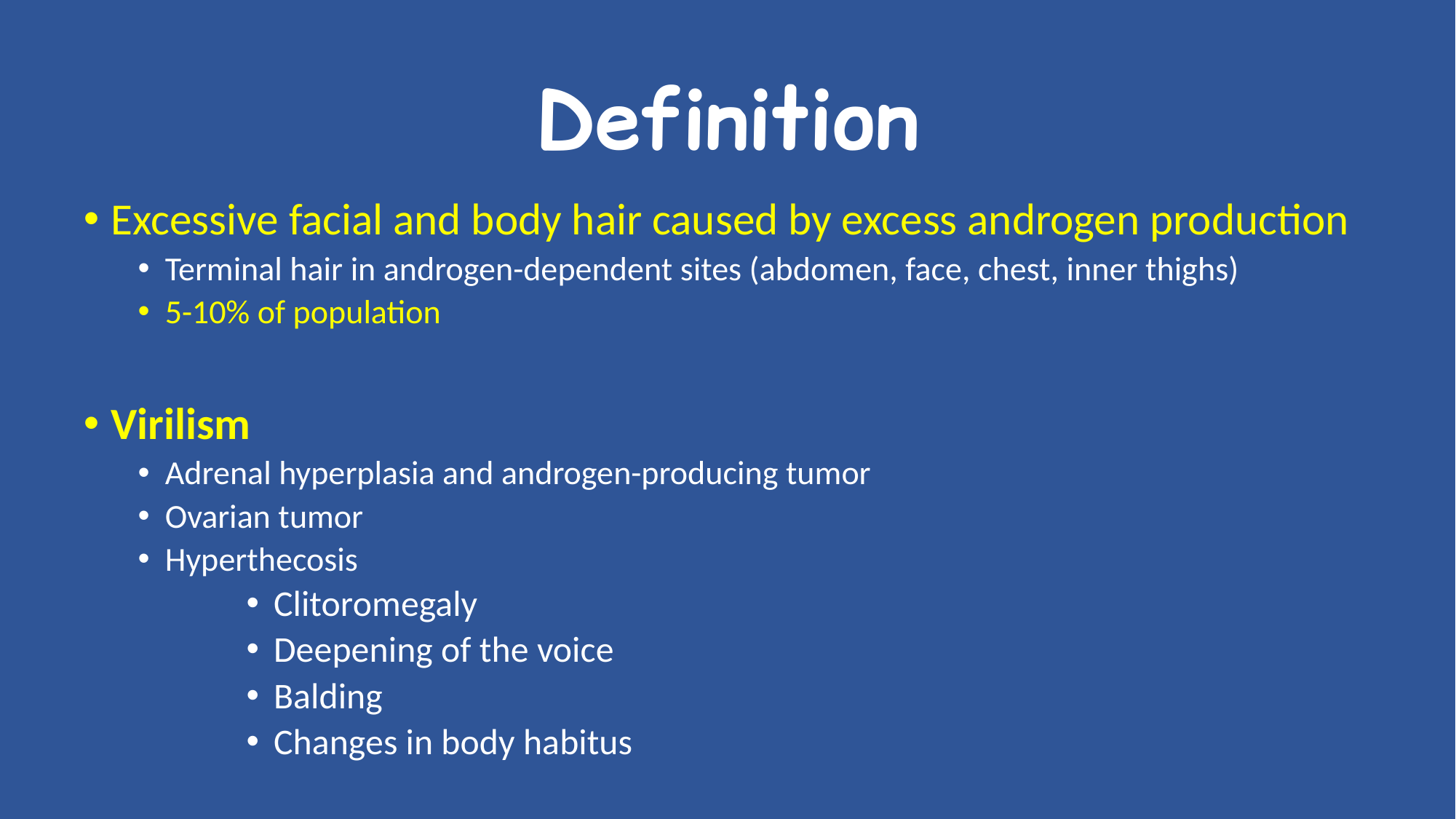

# Definition
Excessive facial and body hair caused by excess androgen production
Terminal hair in androgen-dependent sites (abdomen, face, chest, inner thighs)
5-10% of population

Virilism
Adrenal hyperplasia and androgen-producing tumor
Ovarian tumor
Hyperthecosis
Clitoromegaly
Deepening of the voice
Balding
Changes in body habitus